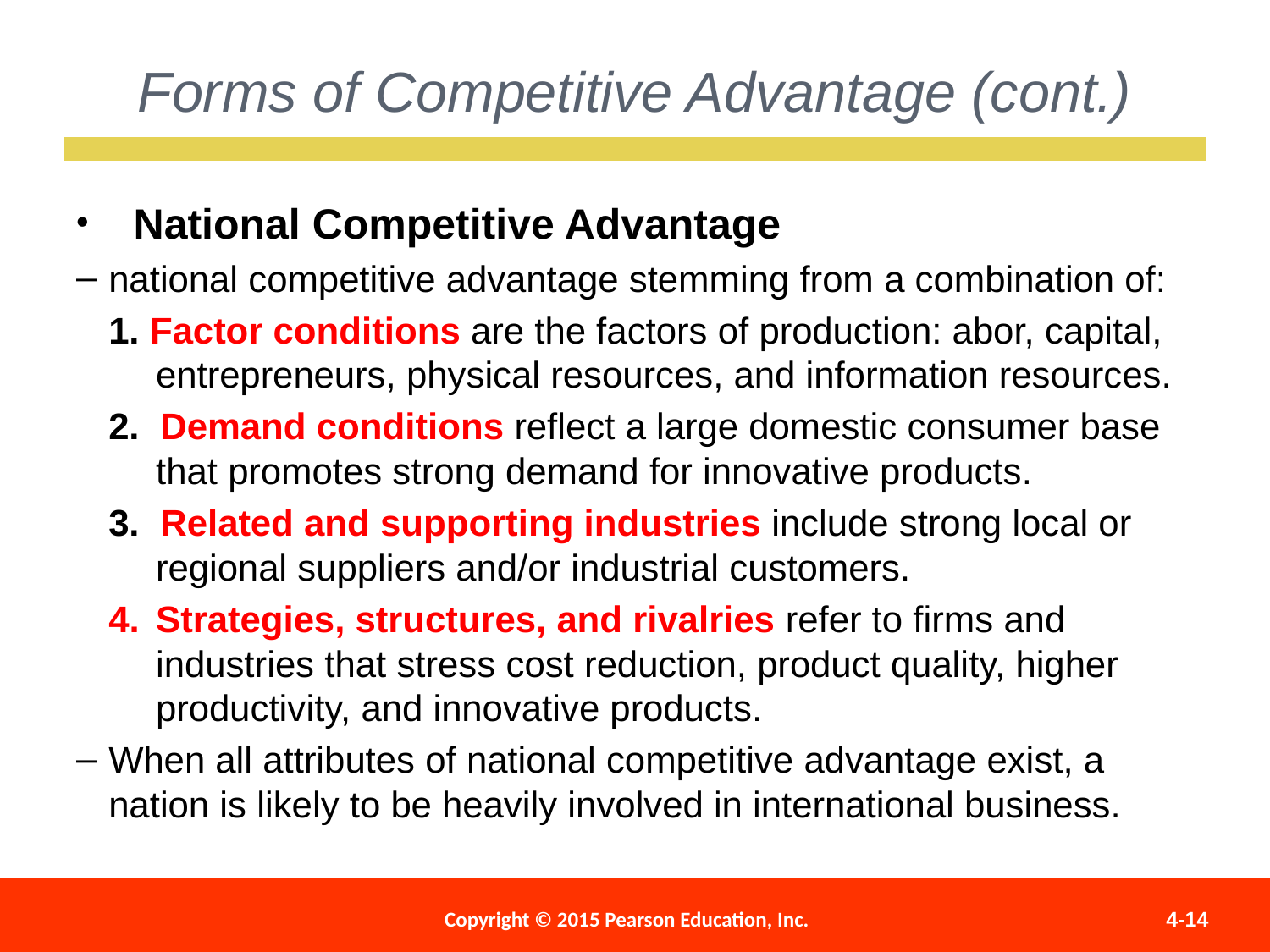

Forms of Competitive Advantage (cont.)
 National Competitive Advantage
national competitive advantage stemming from a combination of:
1. Factor conditions are the factors of production: abor, capital, entrepreneurs, physical resources, and information resources.
2.  Demand conditions reflect a large domestic consumer base that promotes strong demand for innovative products.
3.  Related and supporting industries include strong local or regional suppliers and/or industrial customers.
Strategies, structures, and rivalries refer to firms and industries that stress cost reduction, product quality, higher productivity, and innovative products.
When all attributes of national competitive advantage exist, a nation is likely to be heavily involved in international business.